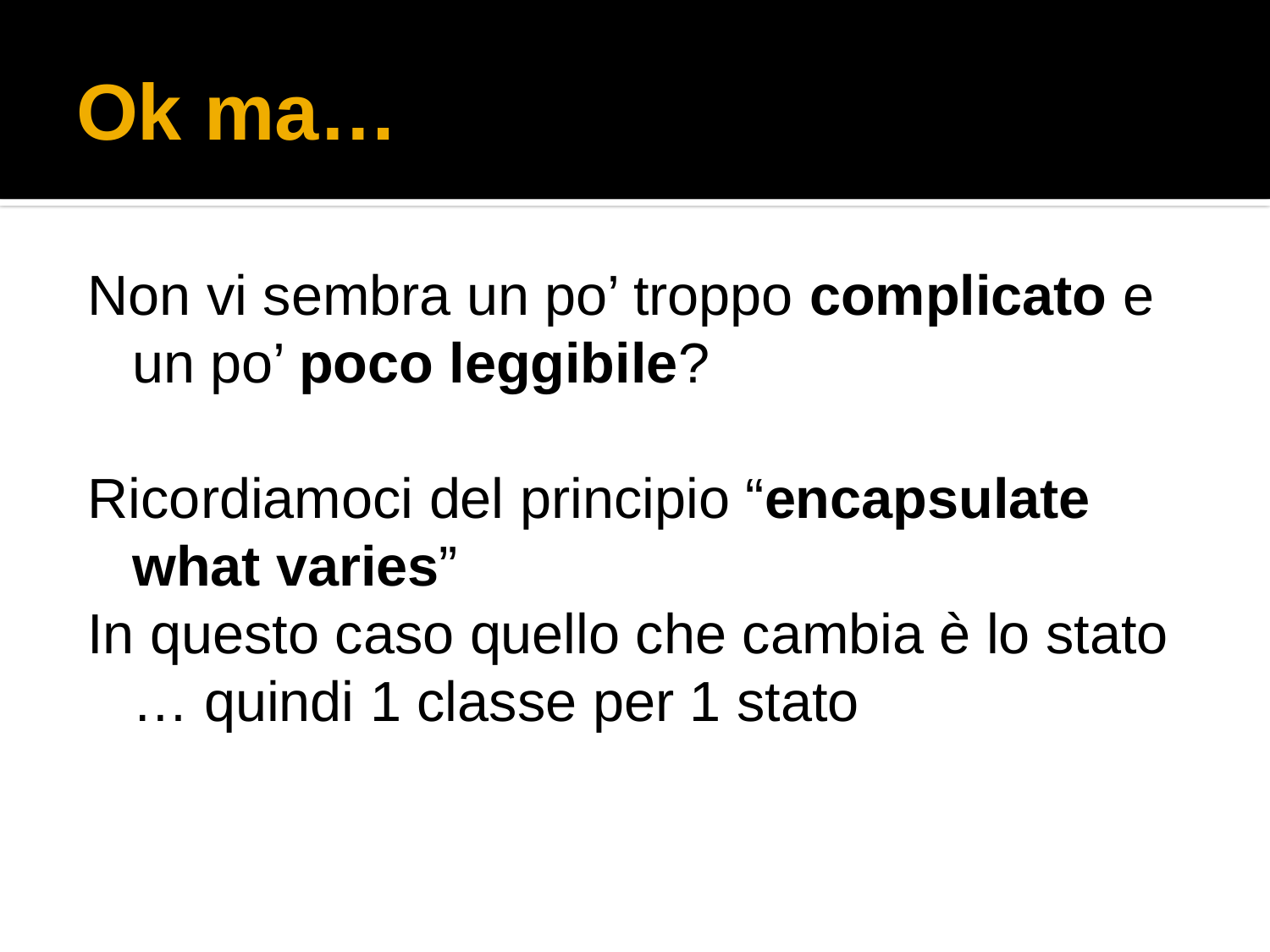

# Ok ma…
Non vi sembra un po’ troppo complicato e un po’ poco leggibile?

Ricordiamoci del principio “encapsulate what varies”
In questo caso quello che cambia è lo stato … quindi 1 classe per 1 stato